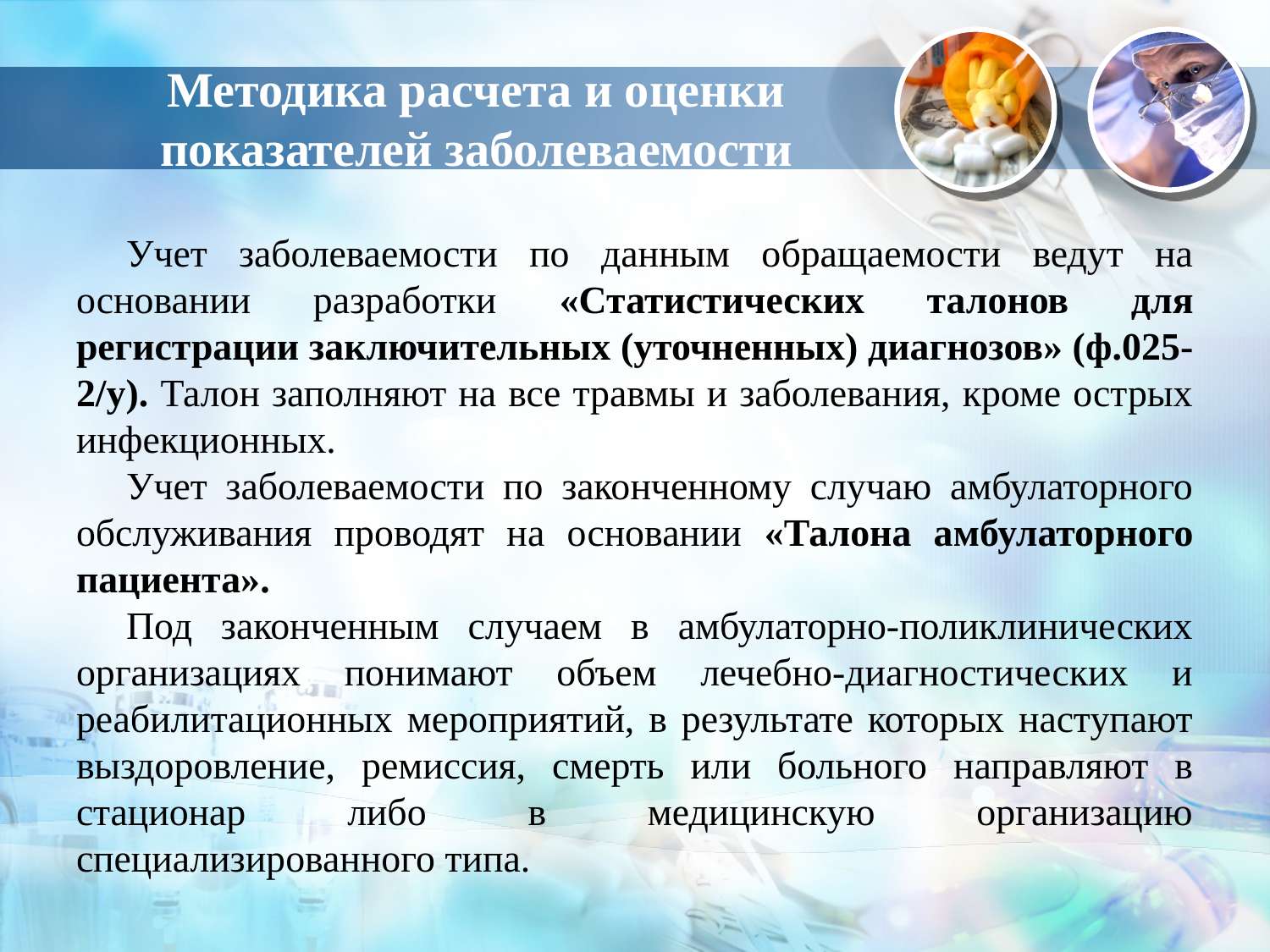

# Методика расчета и оценки показателей заболеваемости
Учет заболеваемости по данным обращаемости ведут на основании разработки «Статистических талонов для регистрации заключительных (уточненных) диагнозов» (ф.025-2/у). Талон заполняют на все травмы и заболевания, кроме острых инфекционных.
Учет заболеваемости по законченному случаю амбулаторного обслуживания проводят на основании «Талона амбулаторного пациента».
Под законченным случаем в амбулаторно-поликлинических организациях понимают объем лечебно-диагностических и реабилитационных мероприятий, в результате которых наступают выздоровление, ремиссия, смерть или больного направляют в стационар либо в медицинскую организацию специализированного типа.